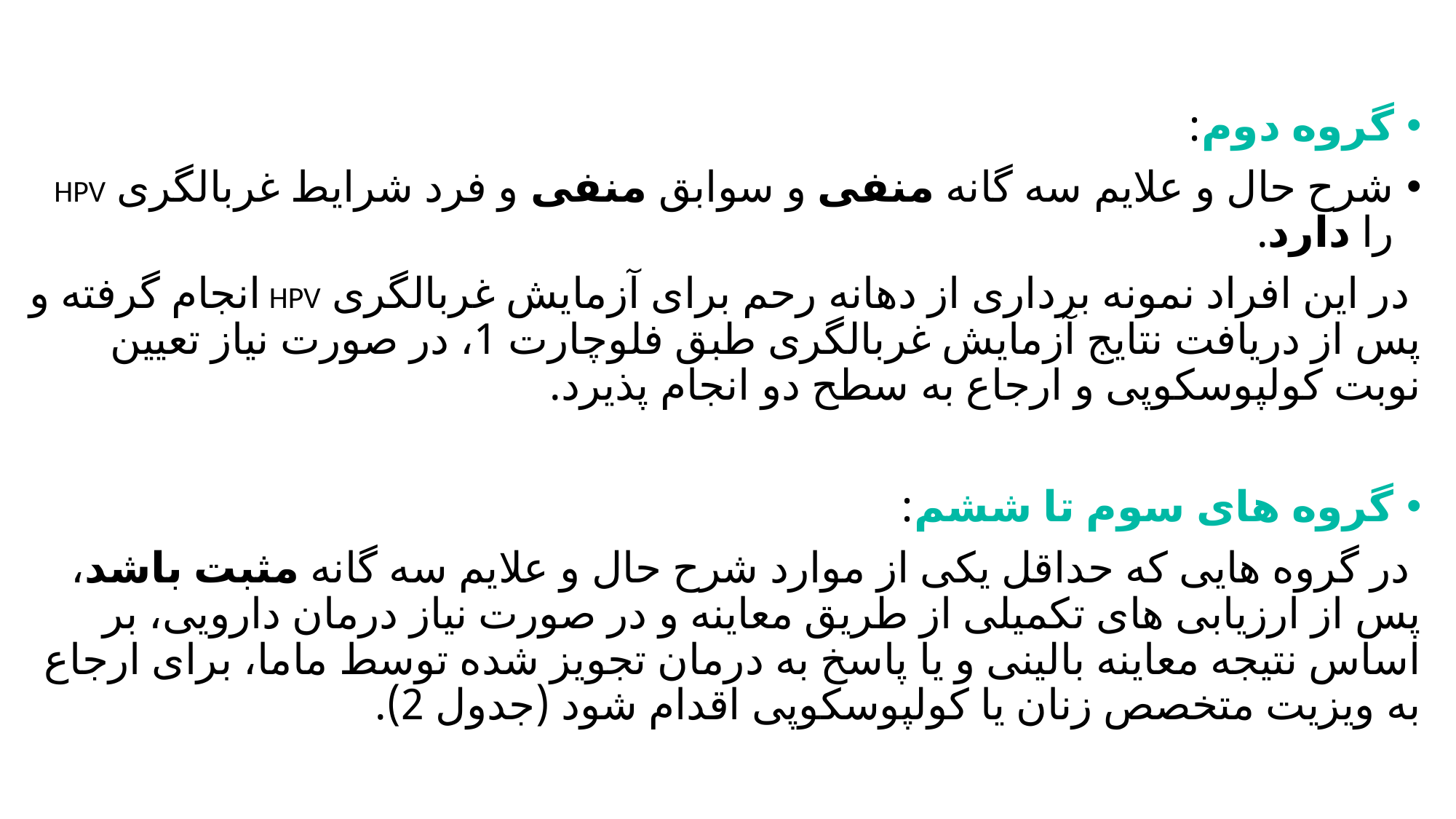

#
گروه دوم:
شرح حال و علایم سه گانه منفی و سوابق منفی و فرد شرایط غربالگری HPV را دارد.
 در این افراد نمونه برداری از دهانه رحم برای آزمایش غربالگری HPV انجام گرفته و پس از دریافت نتایج آزمایش غربالگری طبق فلوچارت 1، در صورت نیاز تعیین نوبت کولپوسکوپی و ارجاع به سطح دو انجام پذیرد.

گروه های سوم تا ششم:
 در گروه هایی که حداقل یکی از موارد شرح حال و علایم سه گانه مثبت باشد، پس از ارزیابی های تکمیلی از طریق معاینه و در صورت نیاز درمان دارویی، بر اساس نتیجه معاینه بالینی و یا پاسخ به درمان تجویز شده توسط ماما، برای ارجاع به ویزیت متخصص زنان یا کولپوسکوپی اقدام شود (جدول 2).